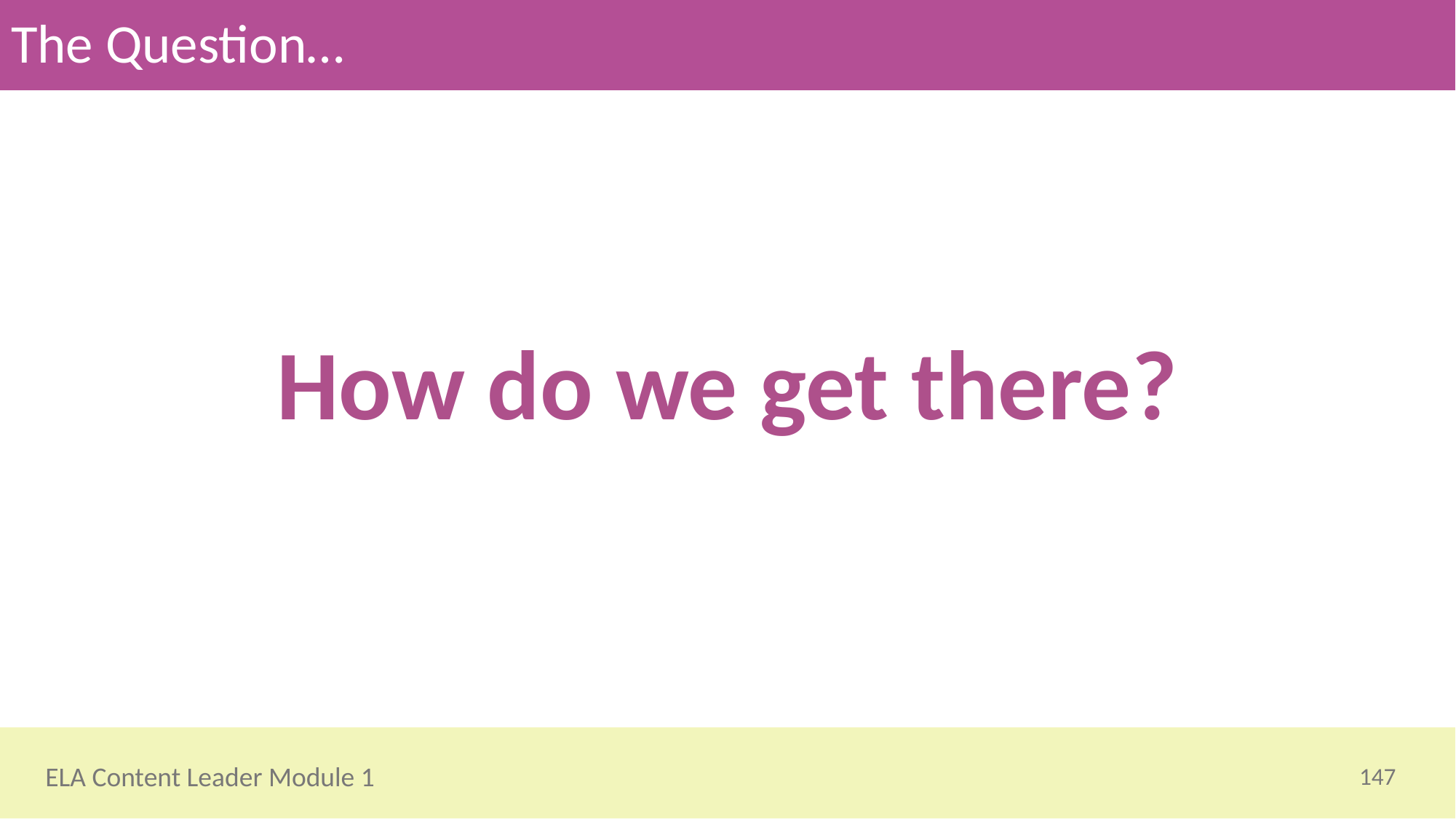

# The Question…
How do we get there?

147